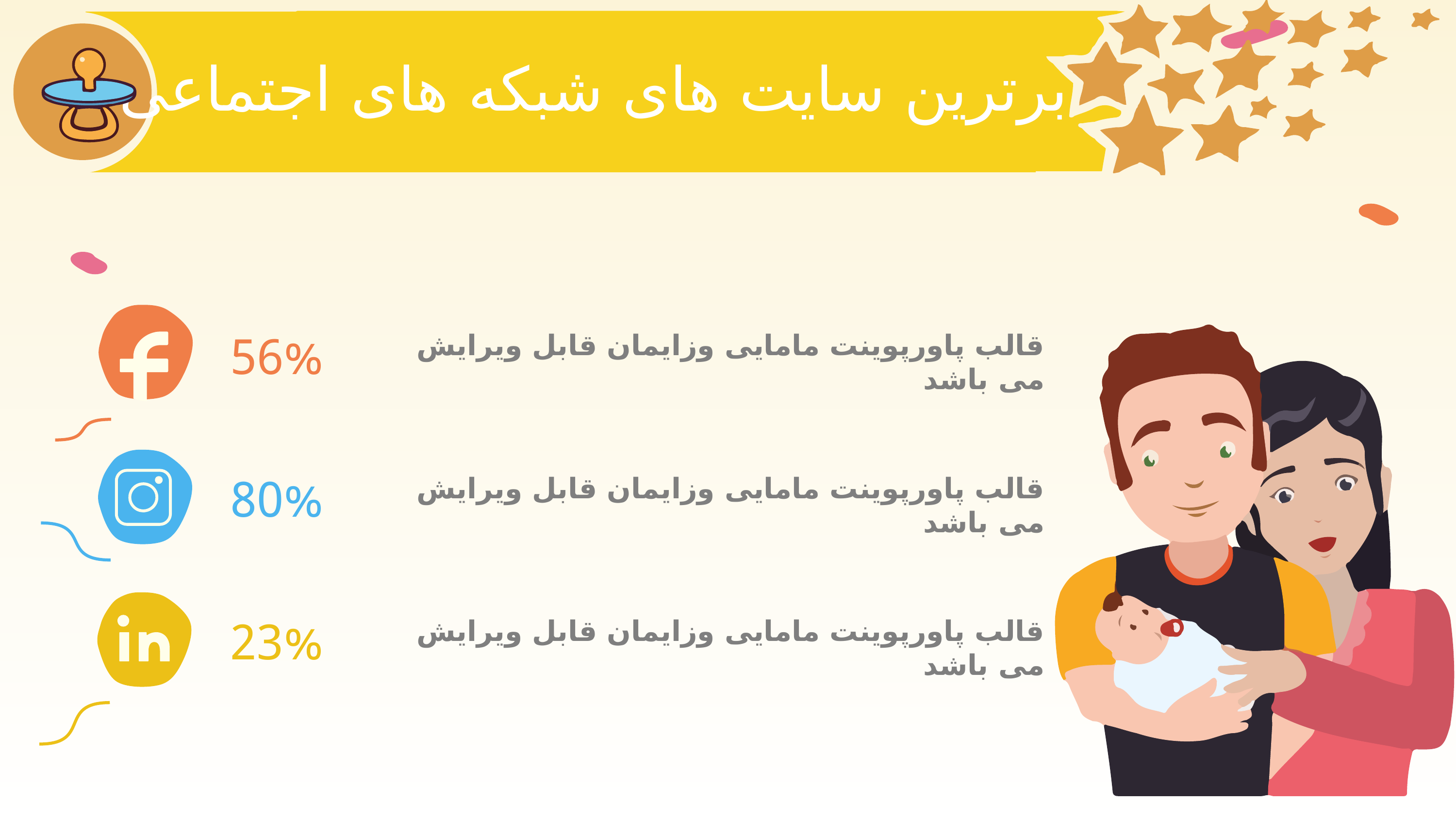

برترین سایت های شبکه های اجتماعی

# 56%

قالب پاورپوینت مامایی وزایمان قابل ویرایش می باشد

80%

قالب پاورپوینت مامایی وزایمان قابل ویرایش می باشد

23%

قالب پاورپوینت مامایی وزایمان قابل ویرایش می باشد